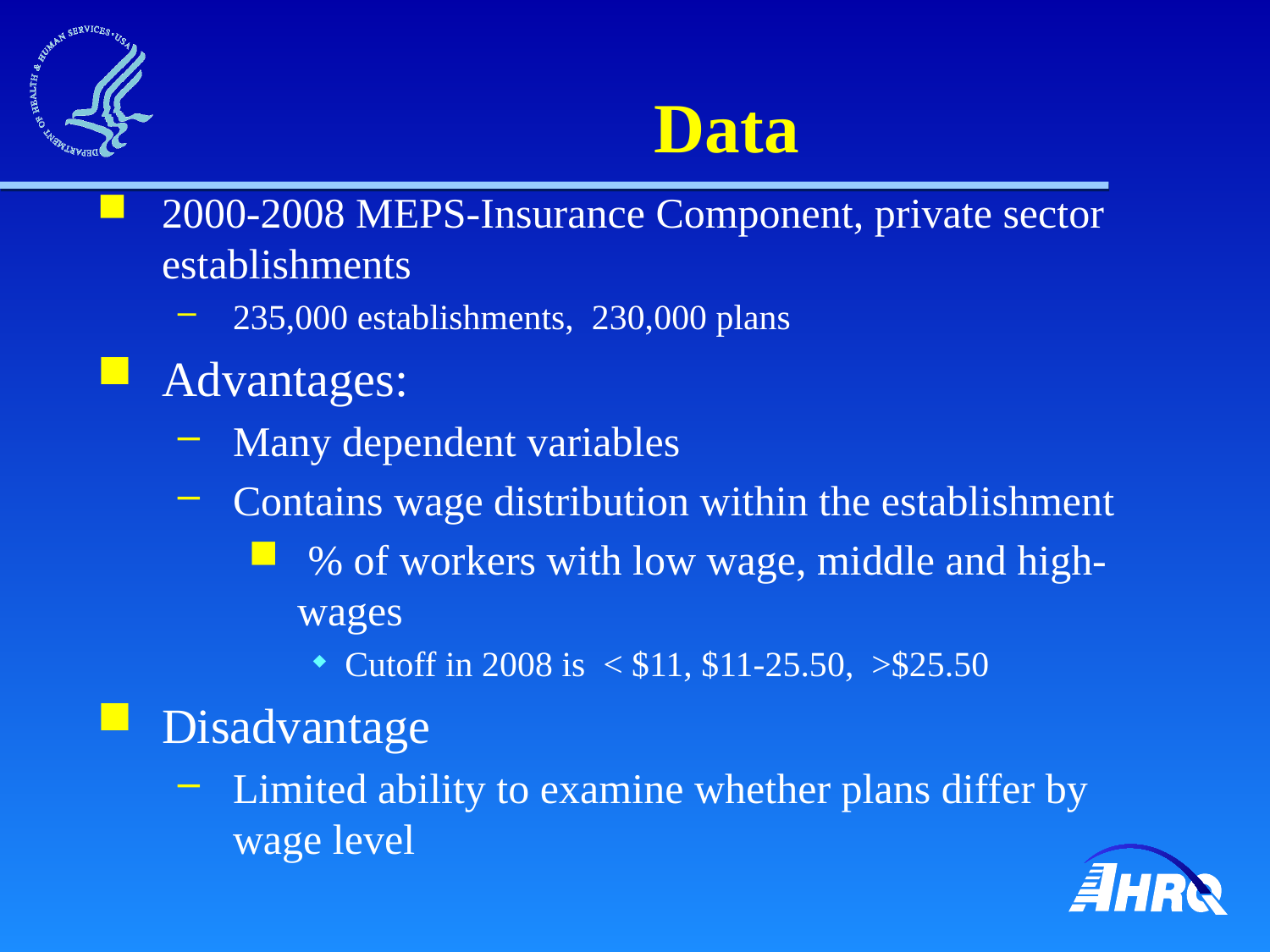

# Data
2000-2008 MEPS-Insurance Component, private sector establishments
235,000 establishments,  230,000 plans
Advantages:
Many dependent variables
Contains wage distribution within the establishment
 % of workers with low wage, middle and high-wages
Cutoff in 2008 is  < $11, $11-25.50,  >$25.50
Disadvantage
Limited ability to examine whether plans differ by wage level